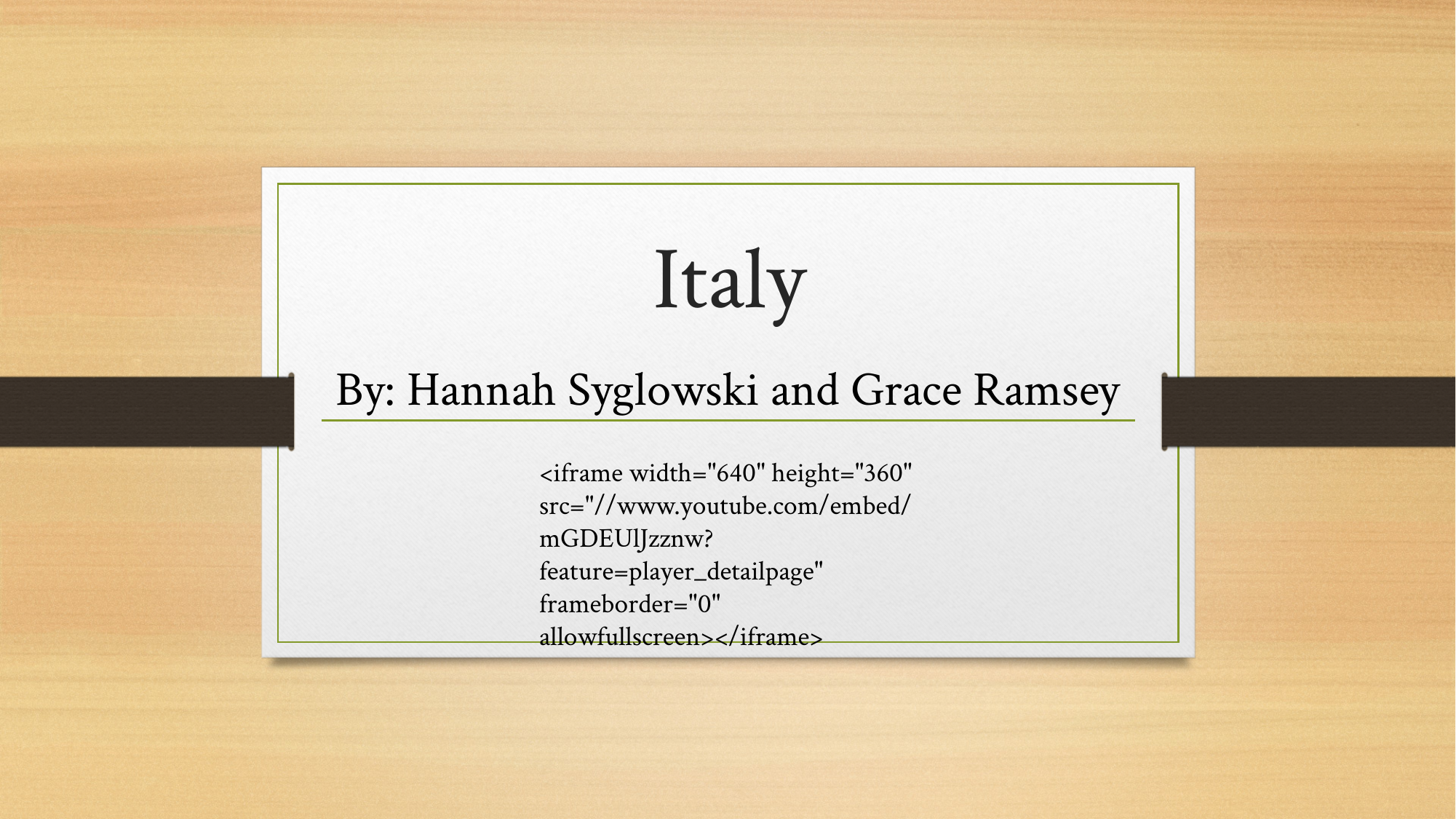

# Italy
By: Hannah Syglowski and Grace Ramsey
<iframe width="640" height="360" src="//www.youtube.com/embed/mGDEUlJzznw?feature=player_detailpage" frameborder="0" allowfullscreen></iframe>